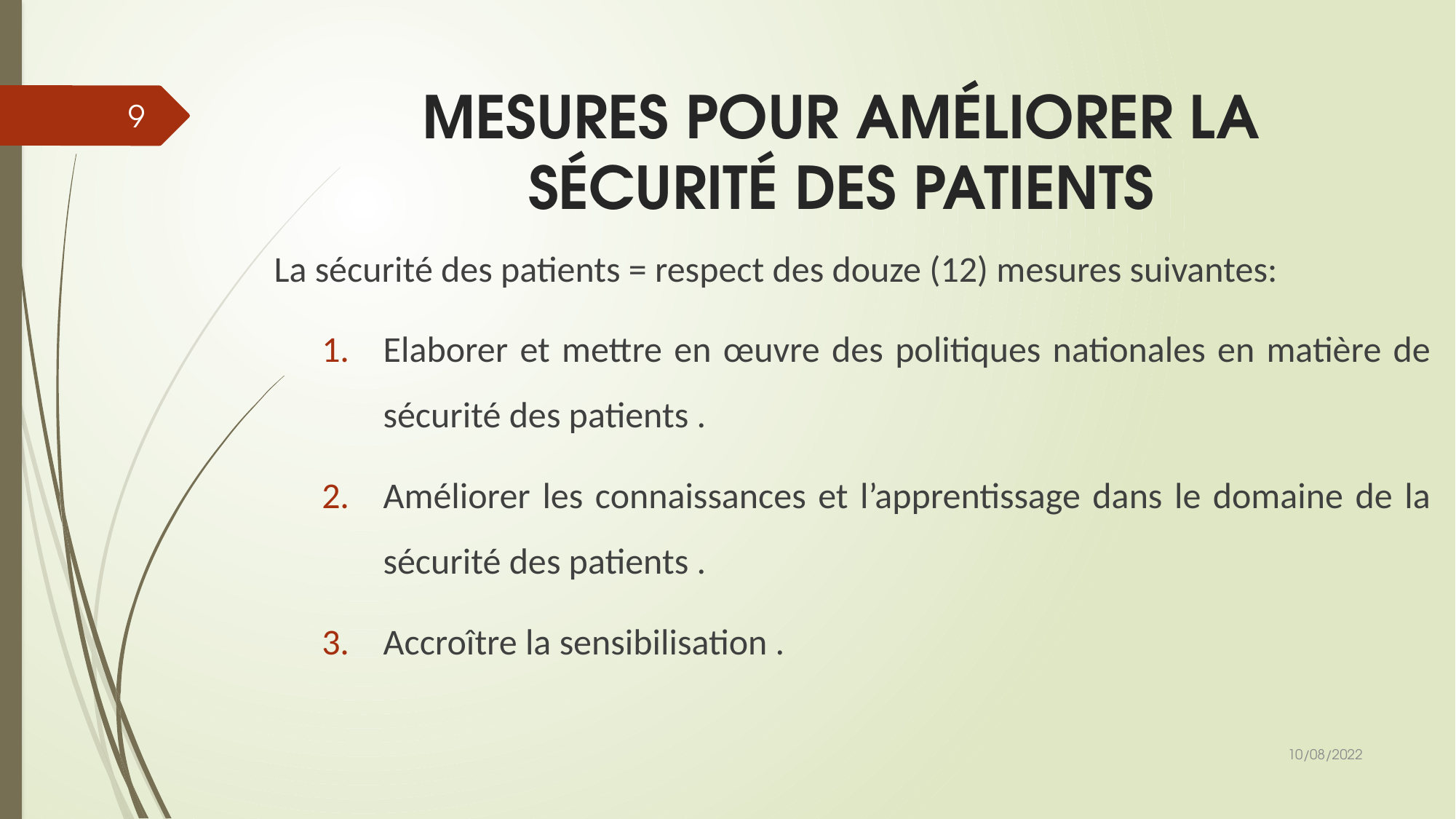

# MESURES POUR AMÉLIORER LA SÉCURITÉ DES PATIENTS
9
La sécurité des patients = respect des douze (12) mesures suivantes:
Elaborer et mettre en œuvre des politiques nationales en matière de sécurité des patients .
Améliorer les connaissances et l’apprentissage dans le domaine de la sécurité des patients .
Accroître la sensibilisation .
10/08/2022